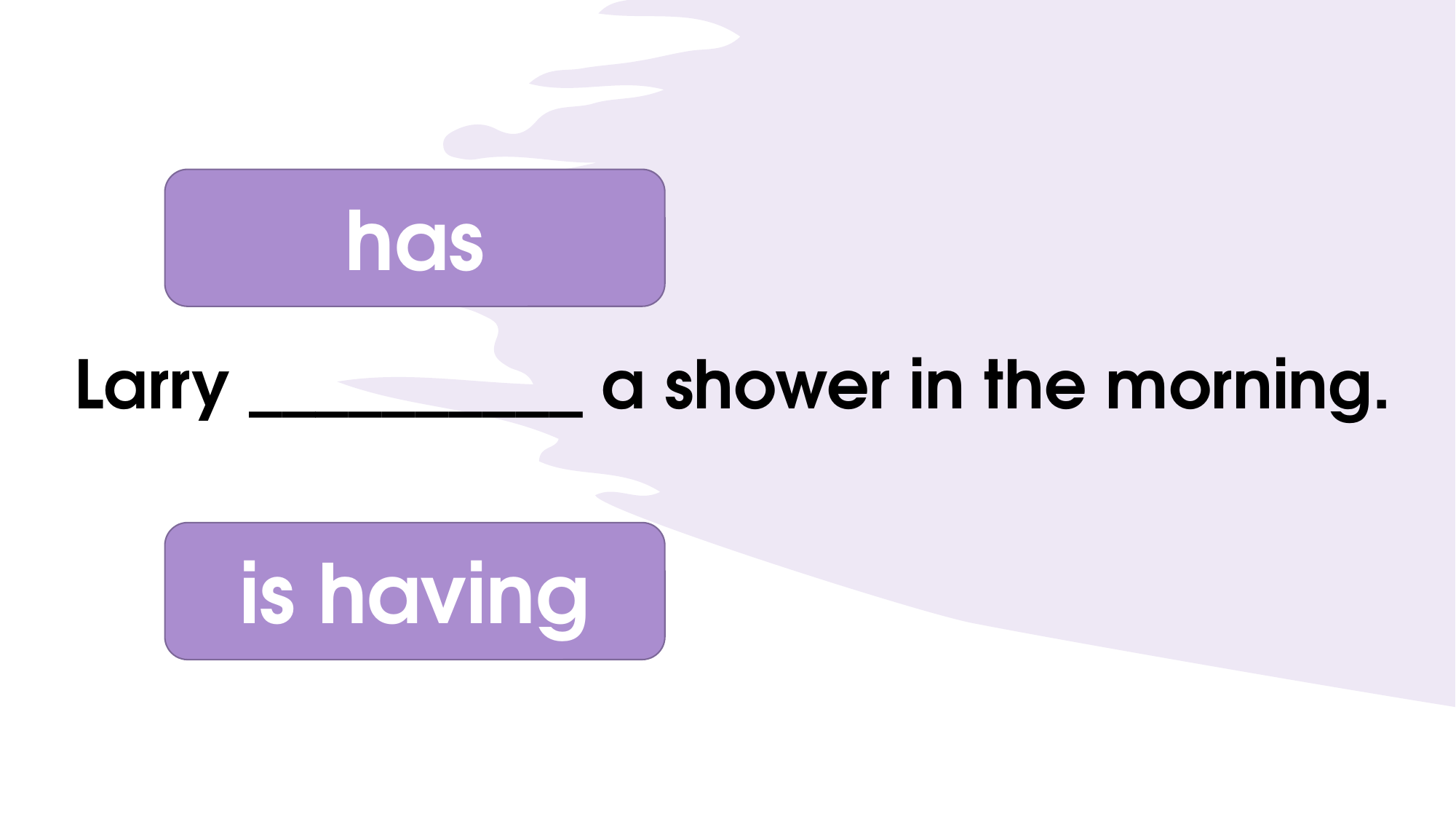

has
Larry __________ a shower in the morning.
is having